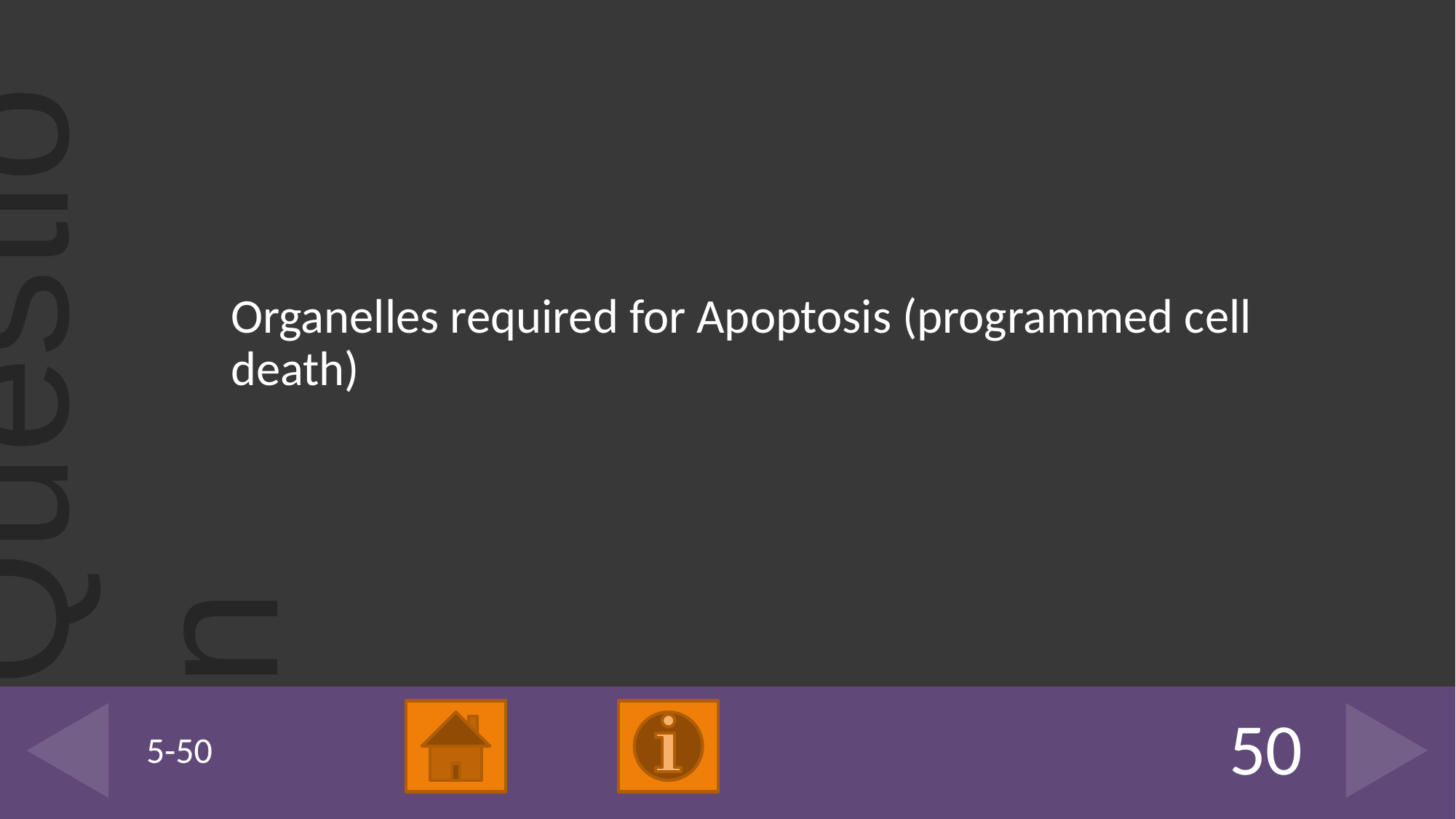

Organelles required for Apoptosis (programmed cell death)

# 5-50
50